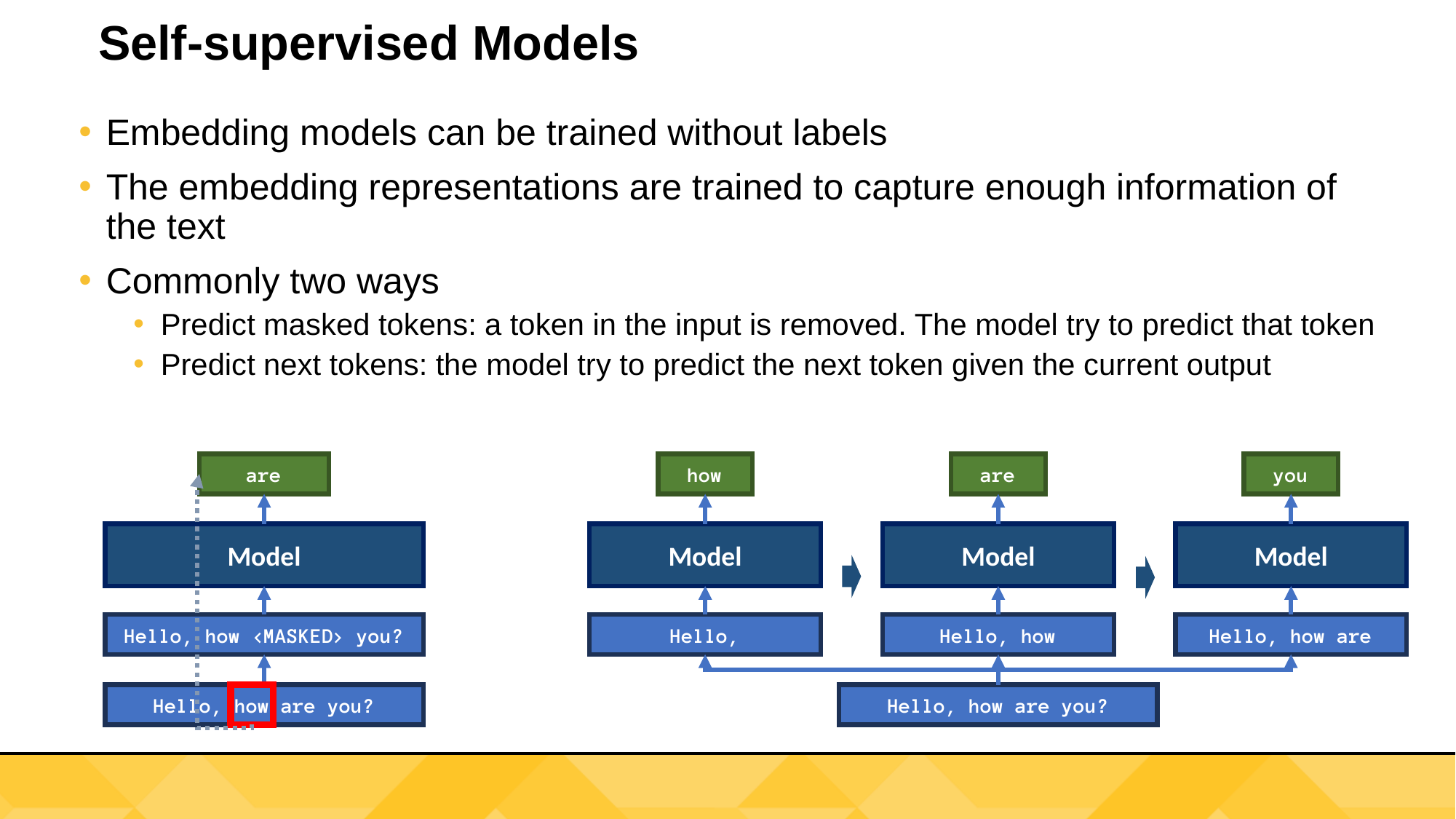

# Self-supervised Models
Embedding models can be trained without labels
The embedding representations are trained to capture enough information of the text
Commonly two ways
Predict masked tokens: a token in the input is removed. The model try to predict that token
Predict next tokens: the model try to predict the next token given the current output
are
how
are
you
Model
Model
Model
Model

Hello, how <MASKED> you?
Hello,
Hello, how
Hello, how are
Hello, how are you?

Hello, how are you?